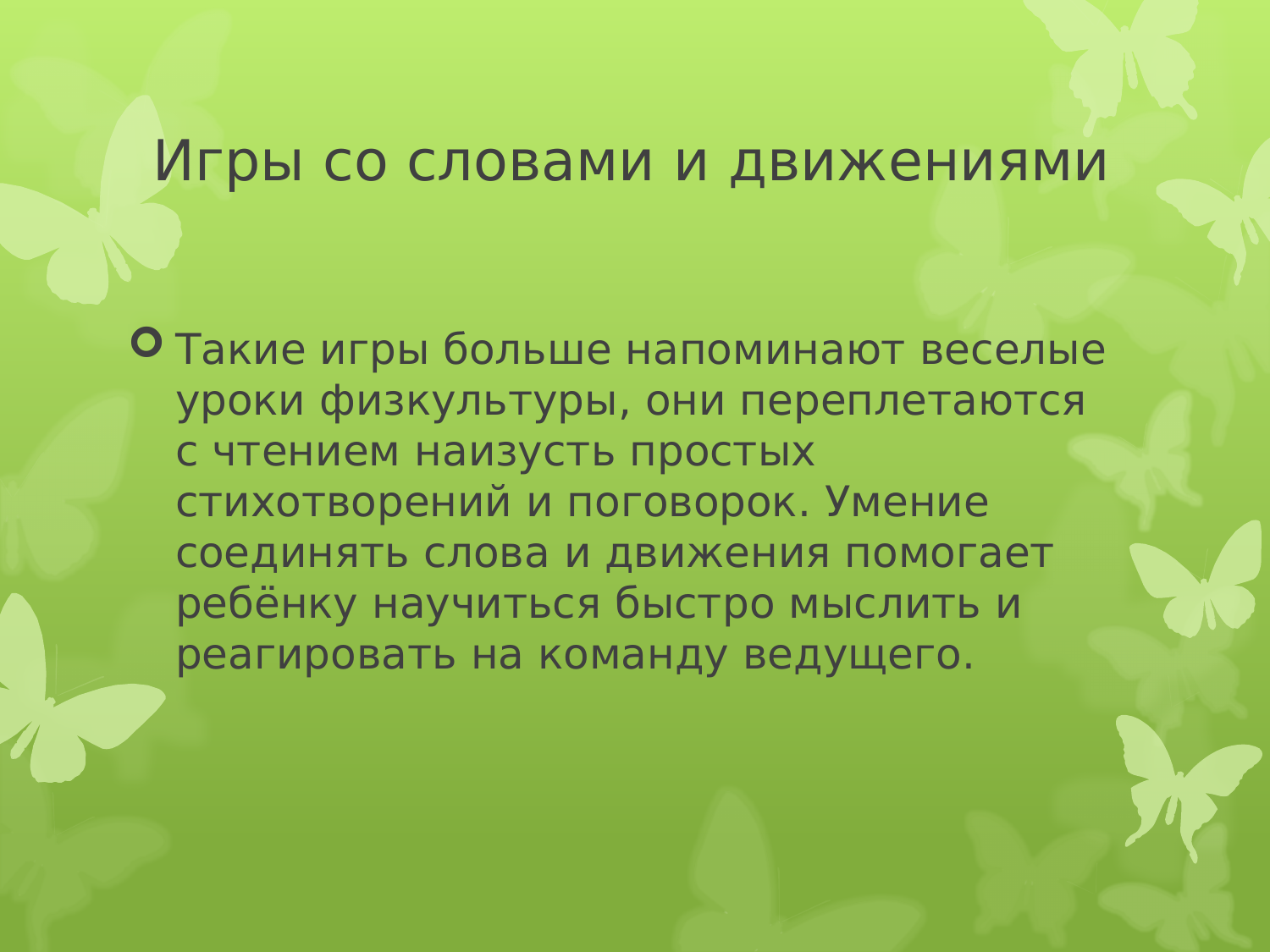

# Игры со словами и движениями
Такие игры больше напоминают веселые уроки физкультуры, они переплетаются с чтением наизусть простых стихотворений и поговорок. Умение соединять слова и движения помогает ребёнку научиться быстро мыслить и реагировать на команду ведущего.